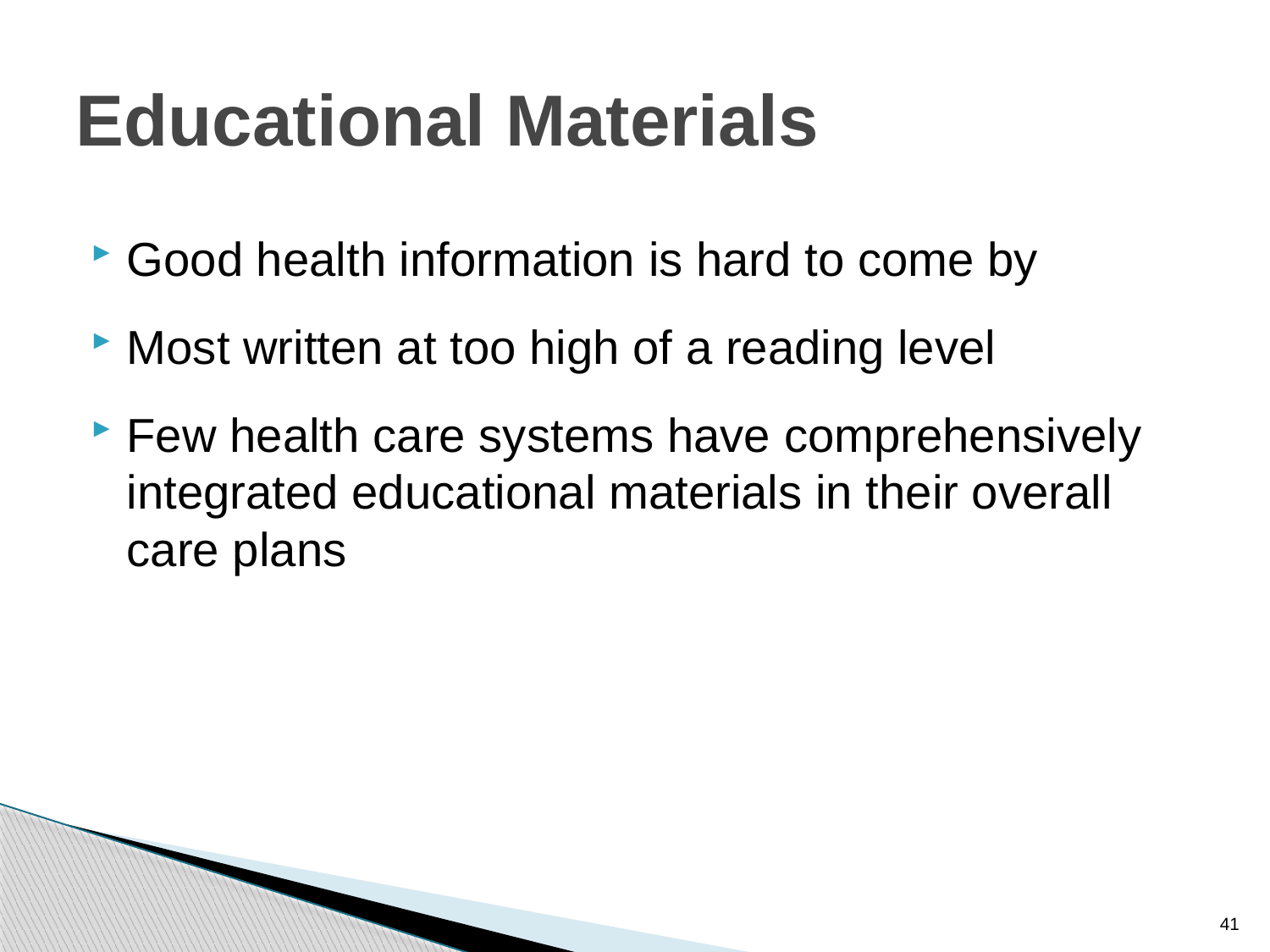

# Educational Materials
Good health information is hard to come by

Most written at too high of a reading level

Few health care systems have comprehensively integrated educational materials in their overall care plans
41